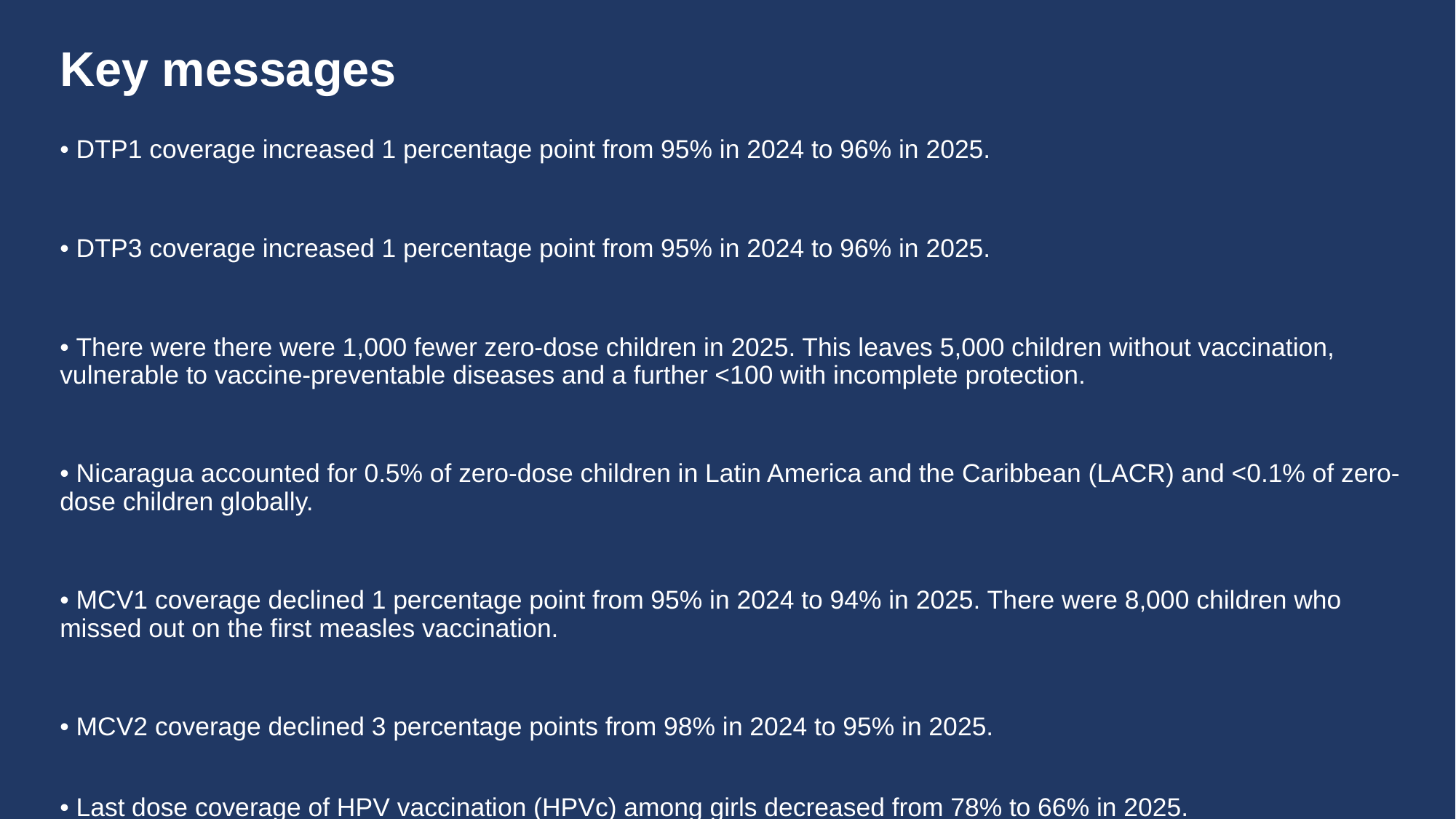

# Key messages
• DTP1 coverage increased 1 percentage point from 95% in 2024 to 96% in 2025.

• DTP3 coverage increased 1 percentage point from 95% in 2024 to 96% in 2025.

• There were there were 1,000 fewer zero-dose children in 2025. This leaves 5,000 children without vaccination, vulnerable to vaccine-preventable diseases and a further <100 with incomplete protection.

• Nicaragua accounted for 0.5% of zero-dose children in Latin America and the Caribbean (LACR) and <0.1% of zero-dose children globally.

• MCV1 coverage declined 1 percentage point from 95% in 2024 to 94% in 2025. There were 8,000 children who missed out on the first measles vaccination.

• MCV2 coverage declined 3 percentage points from 98% in 2024 to 95% in 2025.

• Last dose coverage of HPV vaccination (HPVc) among girls decreased from 78% to 66% in 2025.